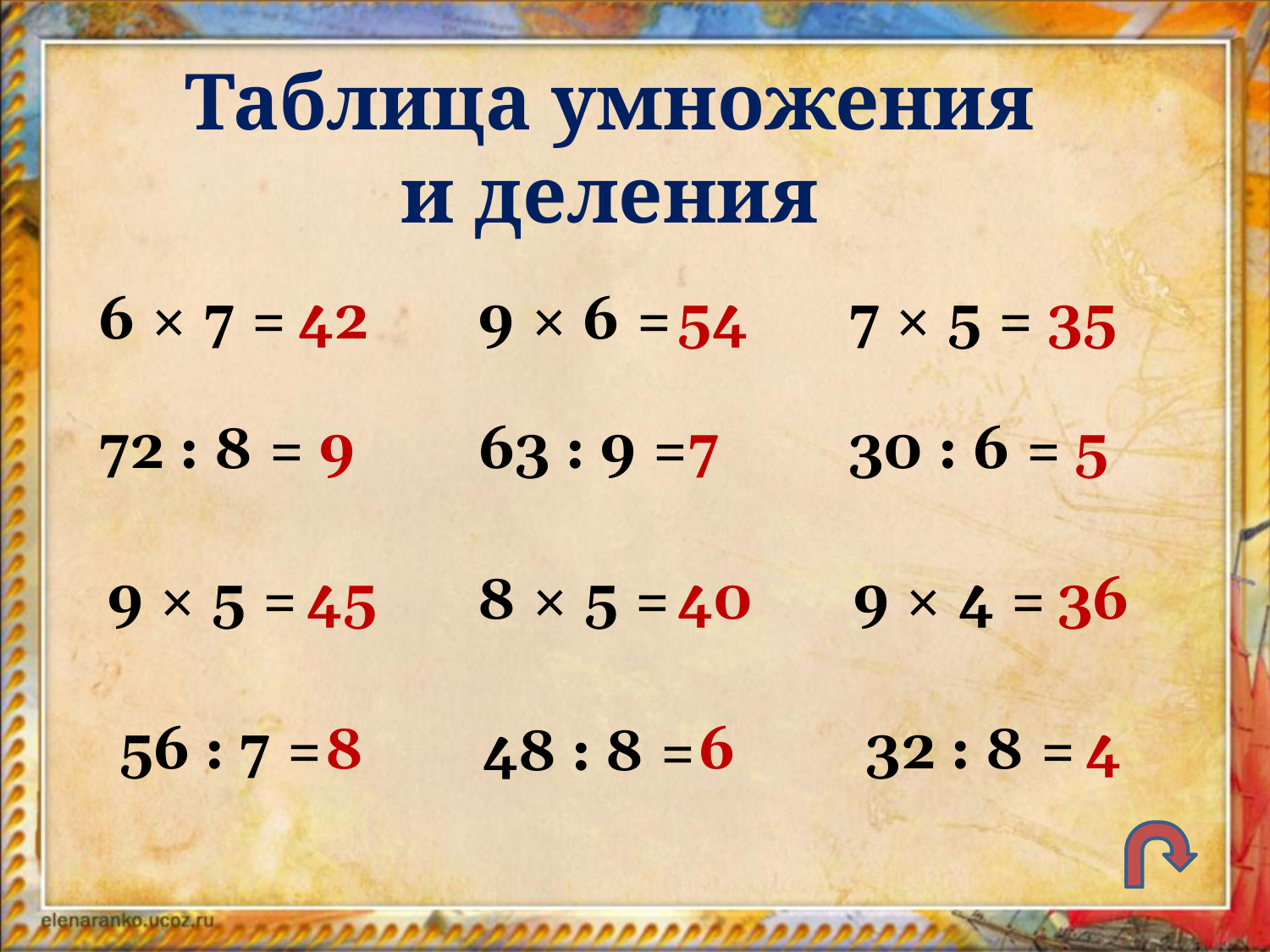

Таблица умножения и деления
35
7 × 5 =
6 × 7 =
42
9 × 6 =
54
7
63 : 9 =
9
72 : 8 =
30 : 6 =
5
36
9 × 4 =
40
8 × 5 =
45
9 × 5 =
4
32 : 8 =
8
56 : 7 =
6
48 : 8 =